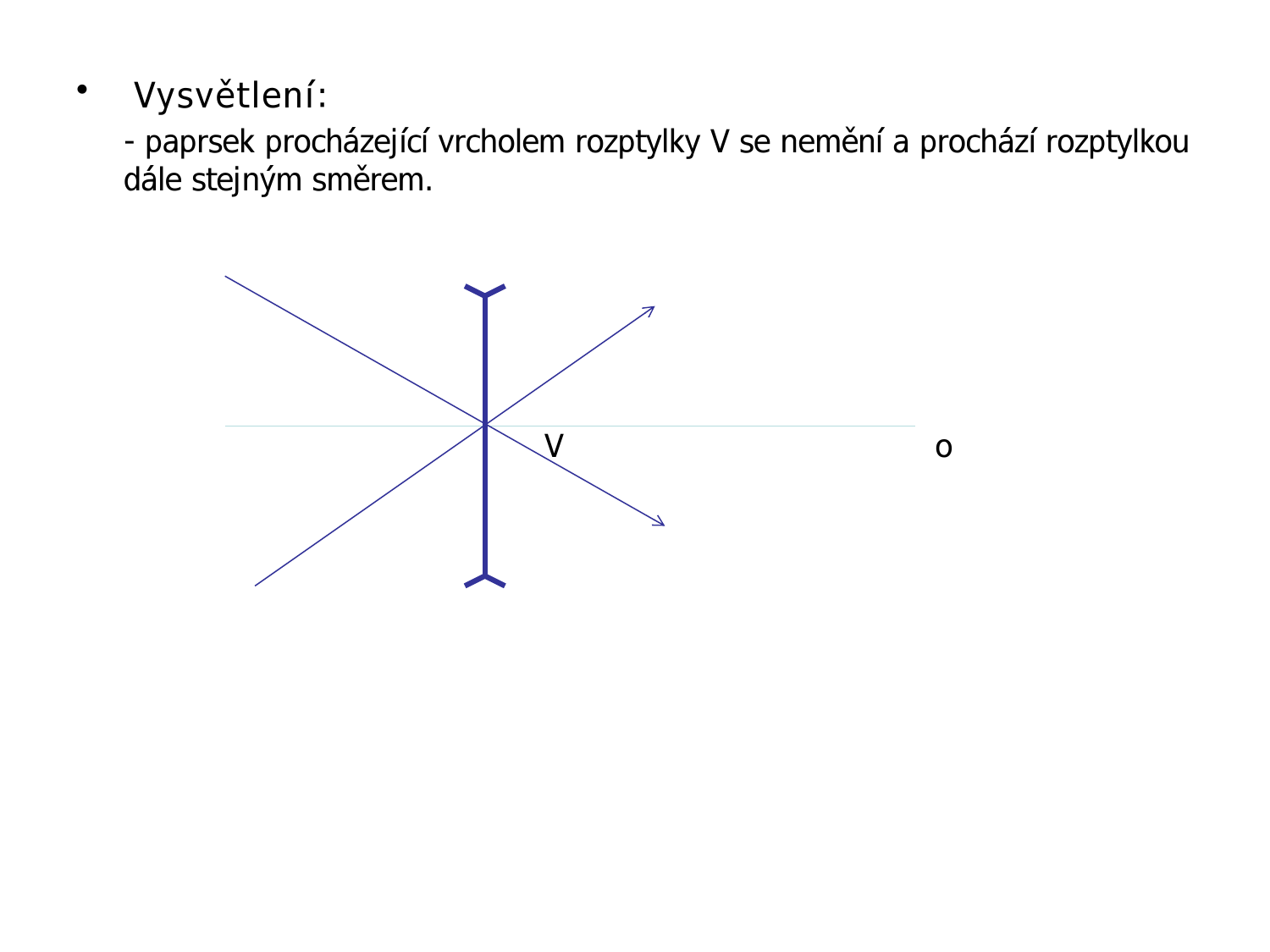

Vysvětlení:
	- paprsek procházející vrcholem rozptylky V se nemění a prochází rozptylkou dále stejným směrem.

				    V			     o